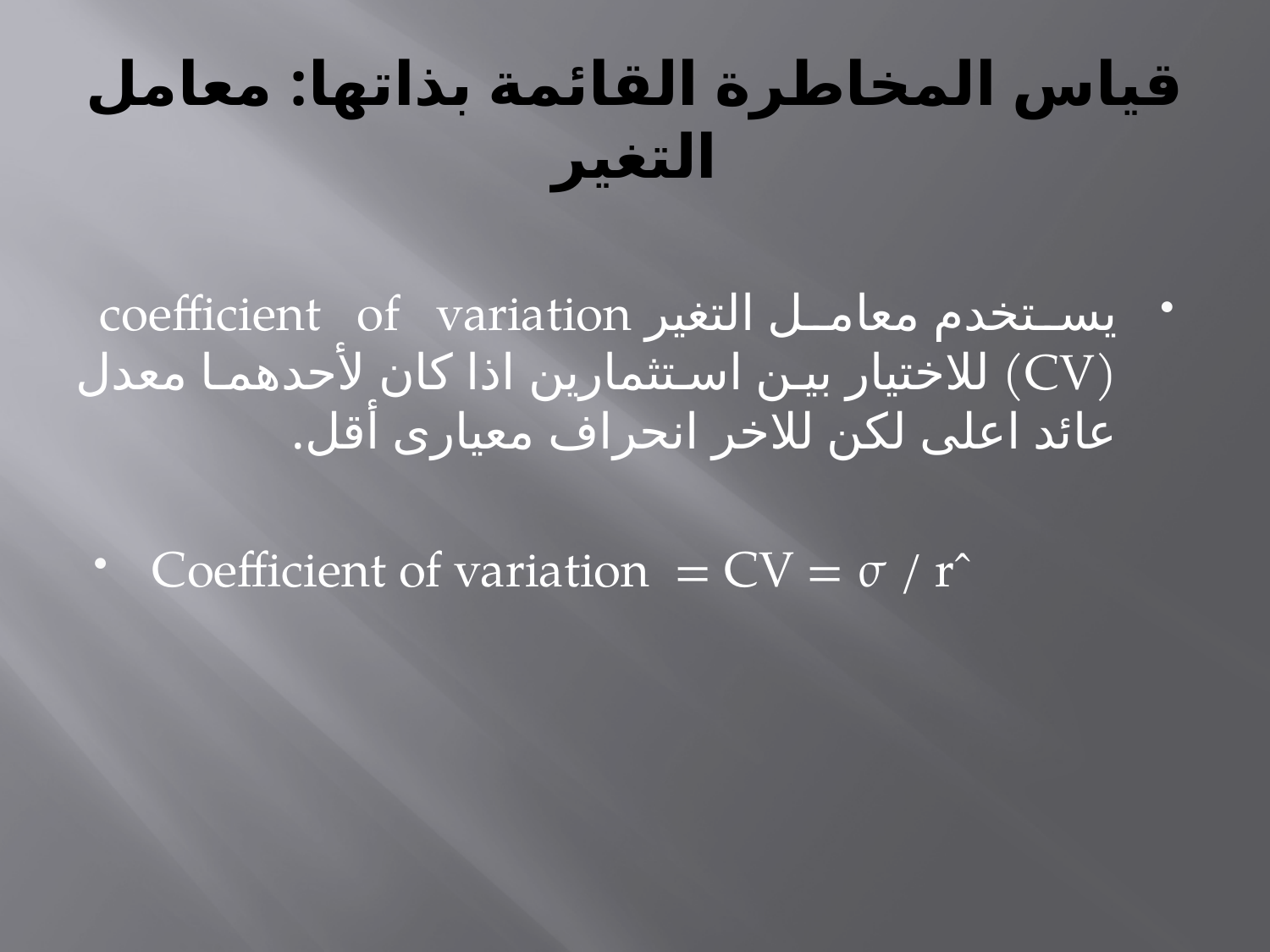

# قياس المخاطرة القائمة بذاتها: معامل التغير
يستخدم معامل التغير coefficient of variation (CV) للاختيار بين استثمارين اذا كان لأحدهما معدل عائد اعلى لكن للاخر انحراف معيارى أقل.

Coefficient of variation  = CV = σ / rˆ